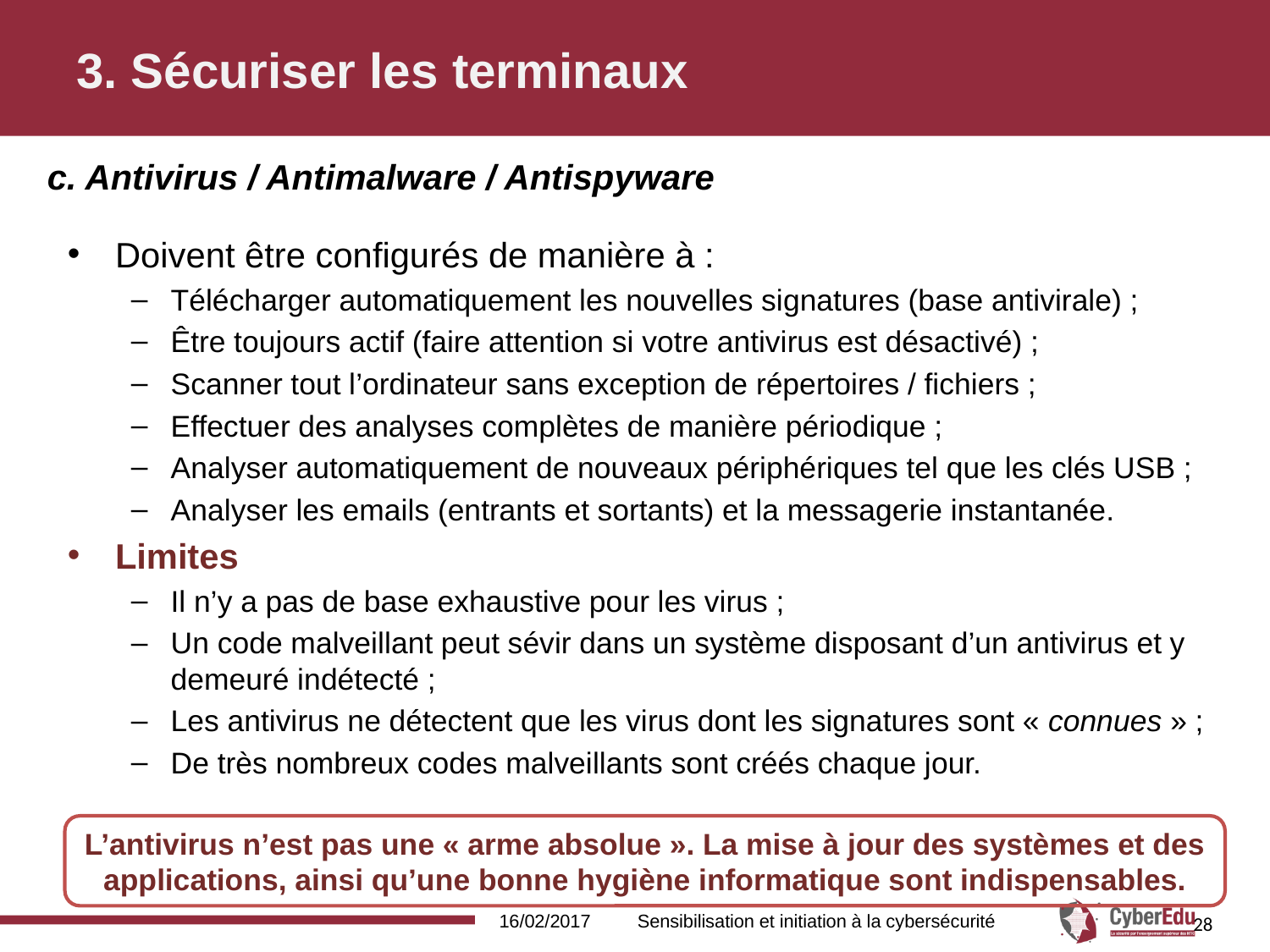

# 3. Sécuriser les terminaux
c. Antivirus / Antimalware / Antispyware
Doivent être configurés de manière à :
Télécharger automatiquement les nouvelles signatures (base antivirale) ;
Être toujours actif (faire attention si votre antivirus est désactivé) ;
Scanner tout l’ordinateur sans exception de répertoires / fichiers ;
Effectuer des analyses complètes de manière périodique ;
Analyser automatiquement de nouveaux périphériques tel que les clés USB ;
Analyser les emails (entrants et sortants) et la messagerie instantanée.
Limites
Il n’y a pas de base exhaustive pour les virus ;
Un code malveillant peut sévir dans un système disposant d’un antivirus et y demeuré indétecté ;
Les antivirus ne détectent que les virus dont les signatures sont « connues » ;
De très nombreux codes malveillants sont créés chaque jour.

L’antivirus n’est pas une « arme absolue ». La mise à jour des systèmes et des applications, ainsi qu’une bonne hygiène informatique sont indispensables.
16/02/2017
Sensibilisation et initiation à la cybersécurité